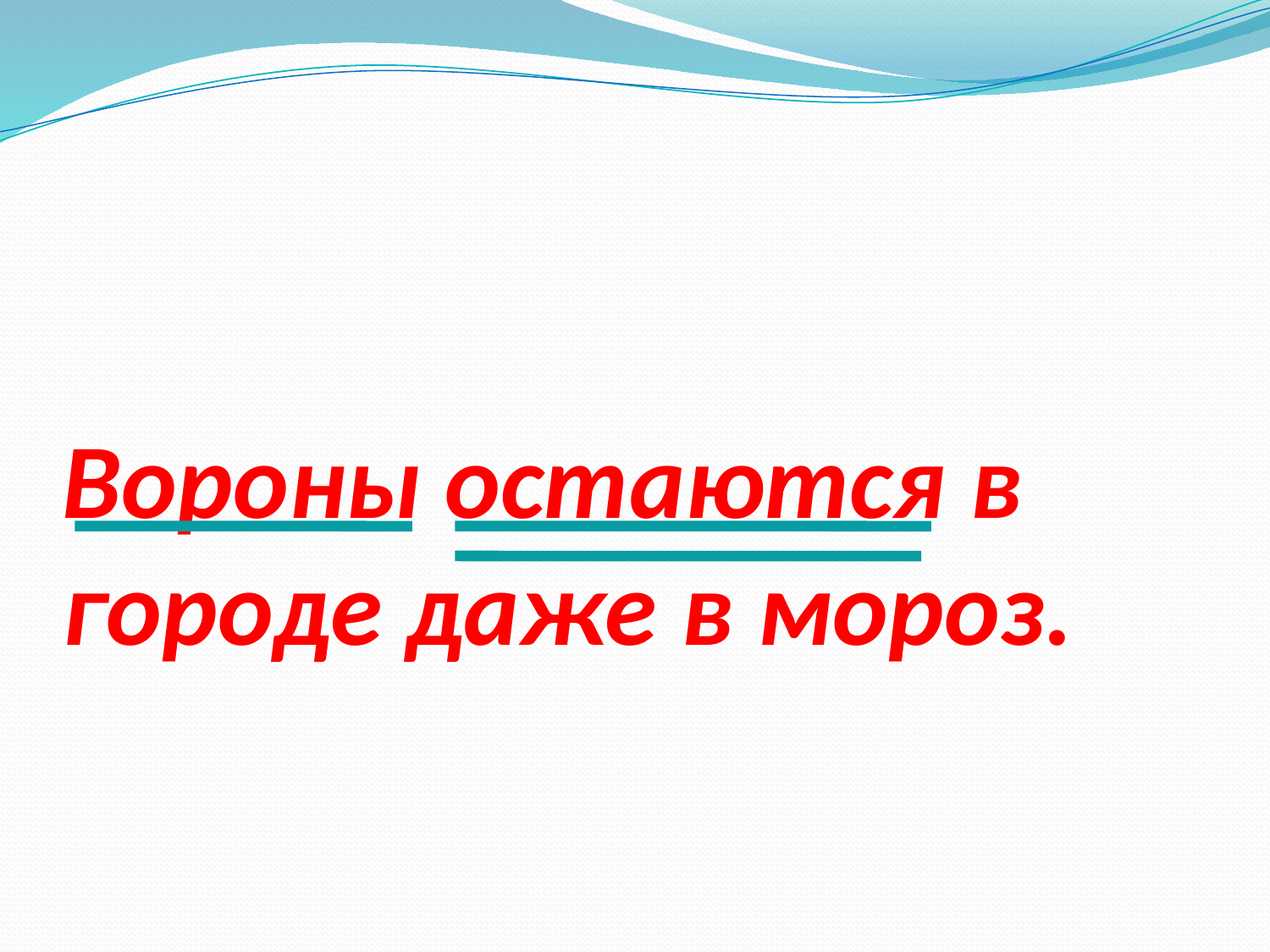

Вороны остаются в городе даже в мороз.